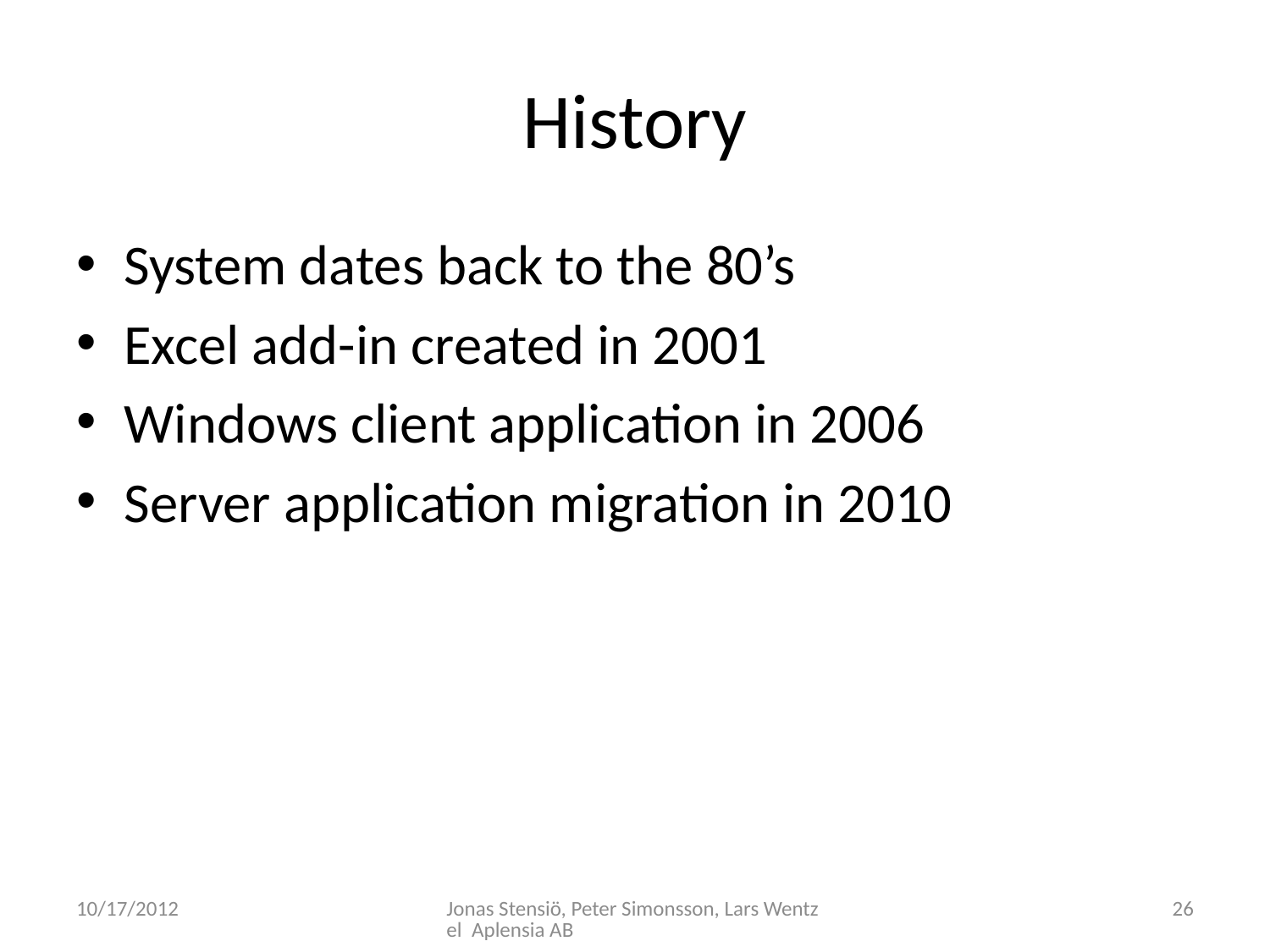

# History
System dates back to the 80’s
Excel add-in created in 2001
Windows client application in 2006
Server application migration in 2010
10/17/2012
Jonas Stensiö, Peter Simonsson, Lars Wentzel  Aplensia AB
26